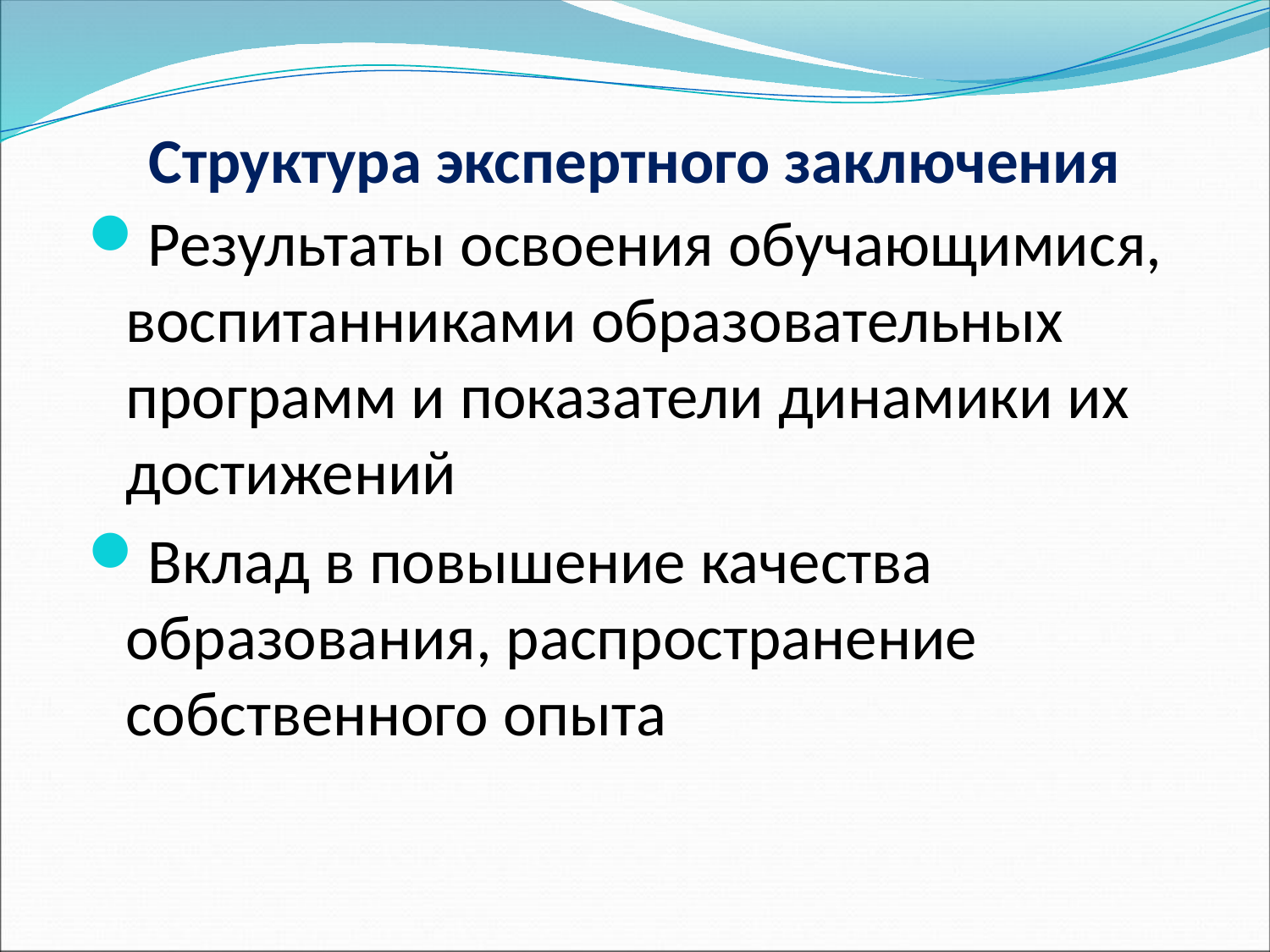

# Структура экспертного заключения
Результаты освоения обучающимися, воспитанниками образовательных программ и показатели динамики их достижений
Вклад в повышение качества образования, распространение собственного опыта